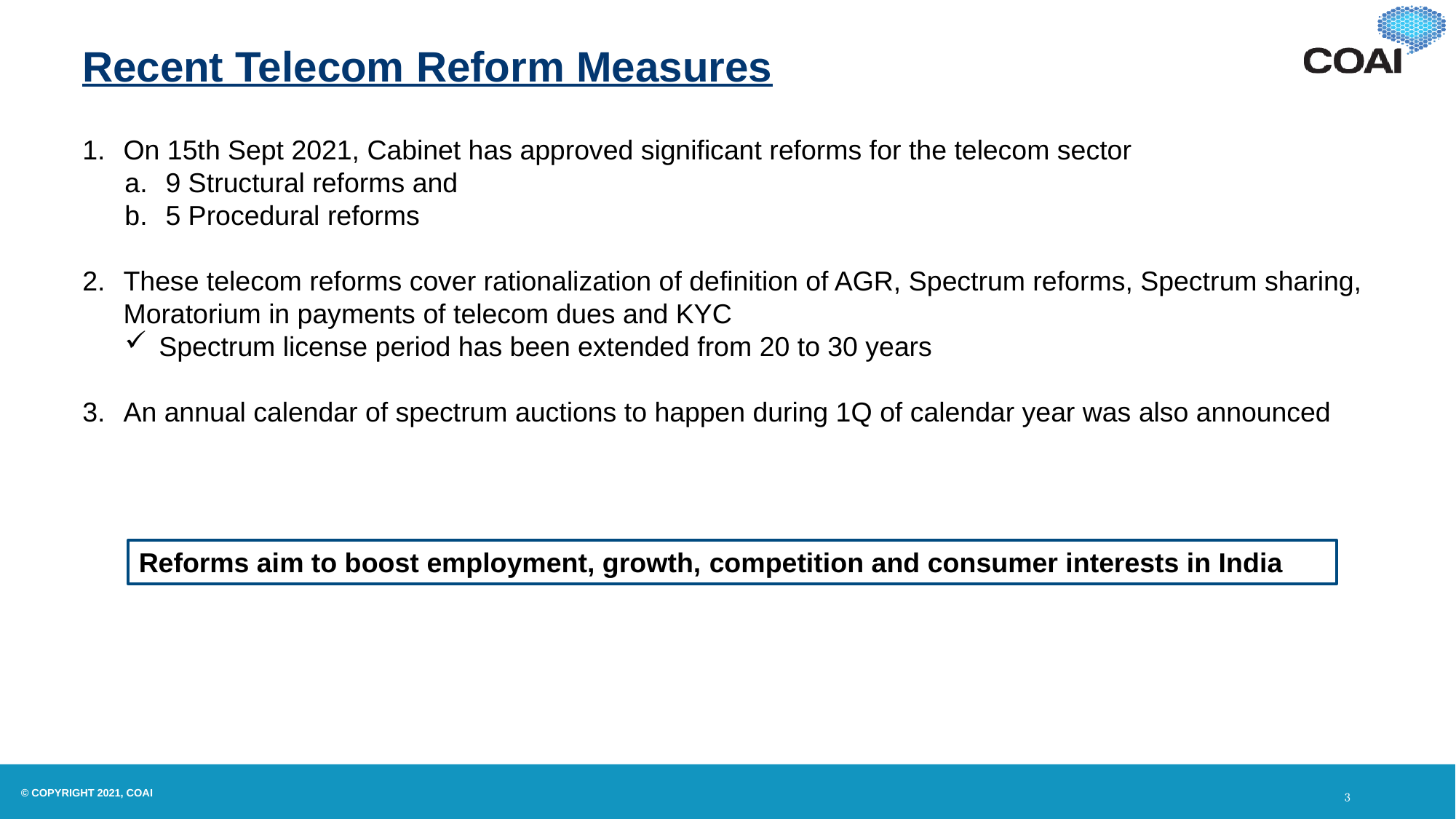

# Recent Telecom Reform Measures

On 15th Sept 2021, Cabinet has approved significant reforms for the telecom sector
9 Structural reforms and
5 Procedural reforms

These telecom reforms cover rationalization of definition of AGR, Spectrum reforms, Spectrum sharing, Moratorium in payments of telecom dues and KYC
Spectrum license period has been extended from 20 to 30 years

An annual calendar of spectrum auctions to happen during 1Q of calendar year was also announced

Reforms aim to boost employment, growth, competition and consumer interests in India